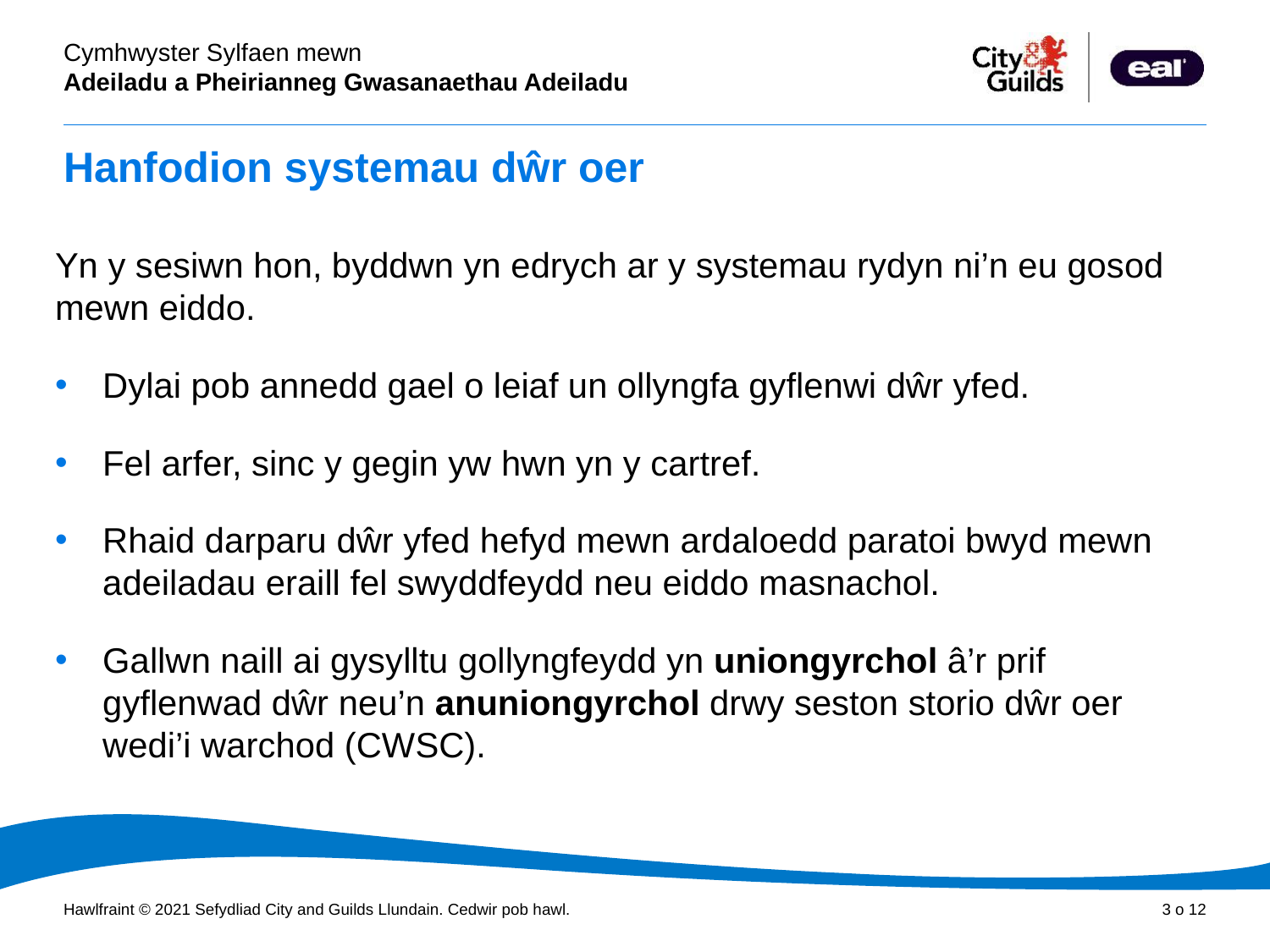

# Hanfodion systemau dŵr oer
Yn y sesiwn hon, byddwn yn edrych ar y systemau rydyn ni’n eu gosod mewn eiddo.
Dylai pob annedd gael o leiaf un ollyngfa gyflenwi dŵr yfed.
Fel arfer, sinc y gegin yw hwn yn y cartref.
Rhaid darparu dŵr yfed hefyd mewn ardaloedd paratoi bwyd mewn adeiladau eraill fel swyddfeydd neu eiddo masnachol.
Gallwn naill ai gysylltu gollyngfeydd yn uniongyrchol â’r prif gyflenwad dŵr neu’n anuniongyrchol drwy seston storio dŵr oer wedi’i warchod (CWSC).